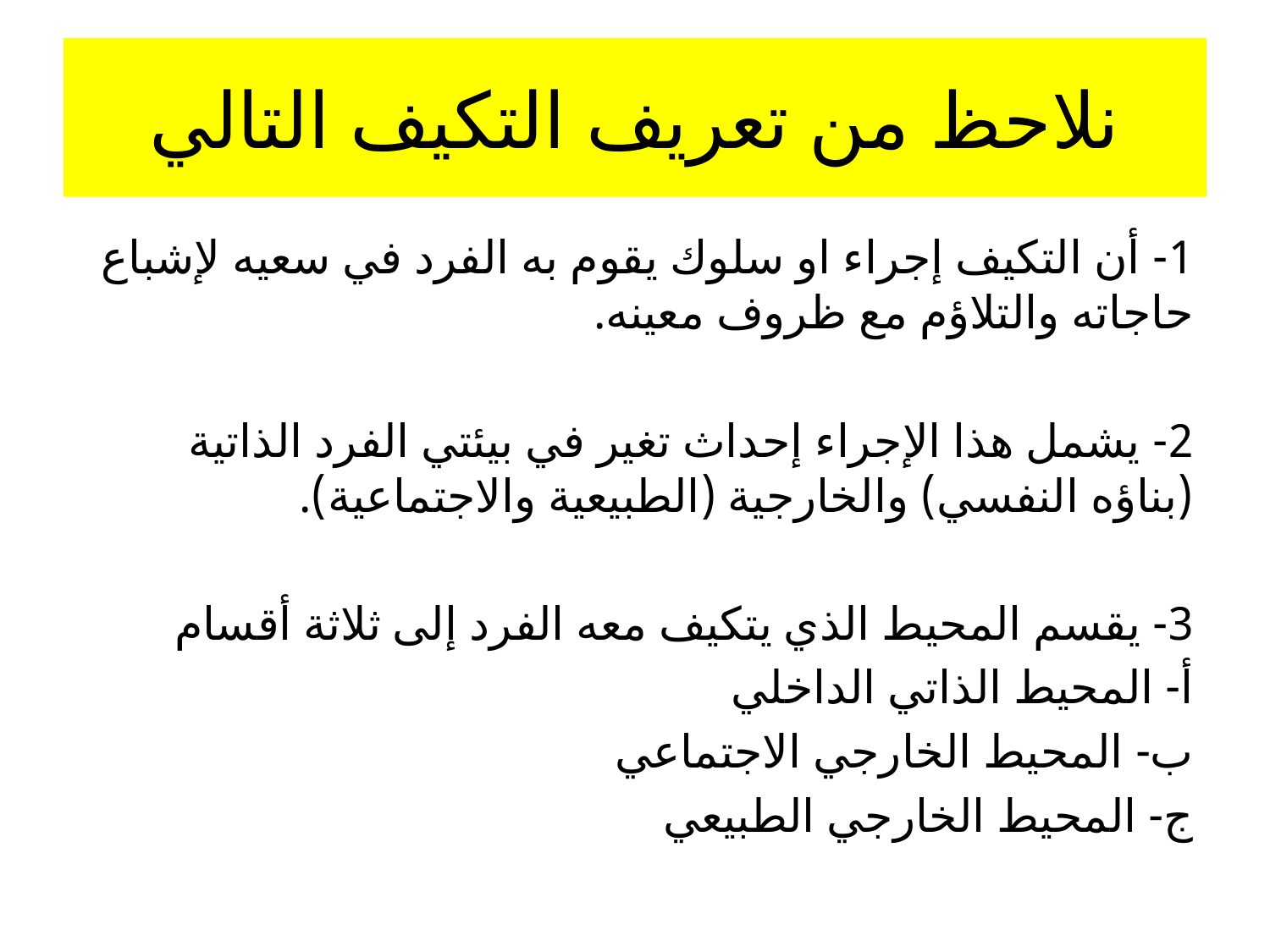

# نلاحظ من تعريف التكيف التالي
1- أن التكيف إجراء او سلوك يقوم به الفرد في سعيه لإشباع حاجاته والتلاؤم مع ظروف معينه.

2- يشمل هذا الإجراء إحداث تغير في بيئتي الفرد الذاتية (بناؤه النفسي) والخارجية (الطبيعية والاجتماعية).

3- يقسم المحيط الذي يتكيف معه الفرد إلى ثلاثة أقسام
أ- المحيط الذاتي الداخلي
ب- المحيط الخارجي الاجتماعي
ج- المحيط الخارجي الطبيعي